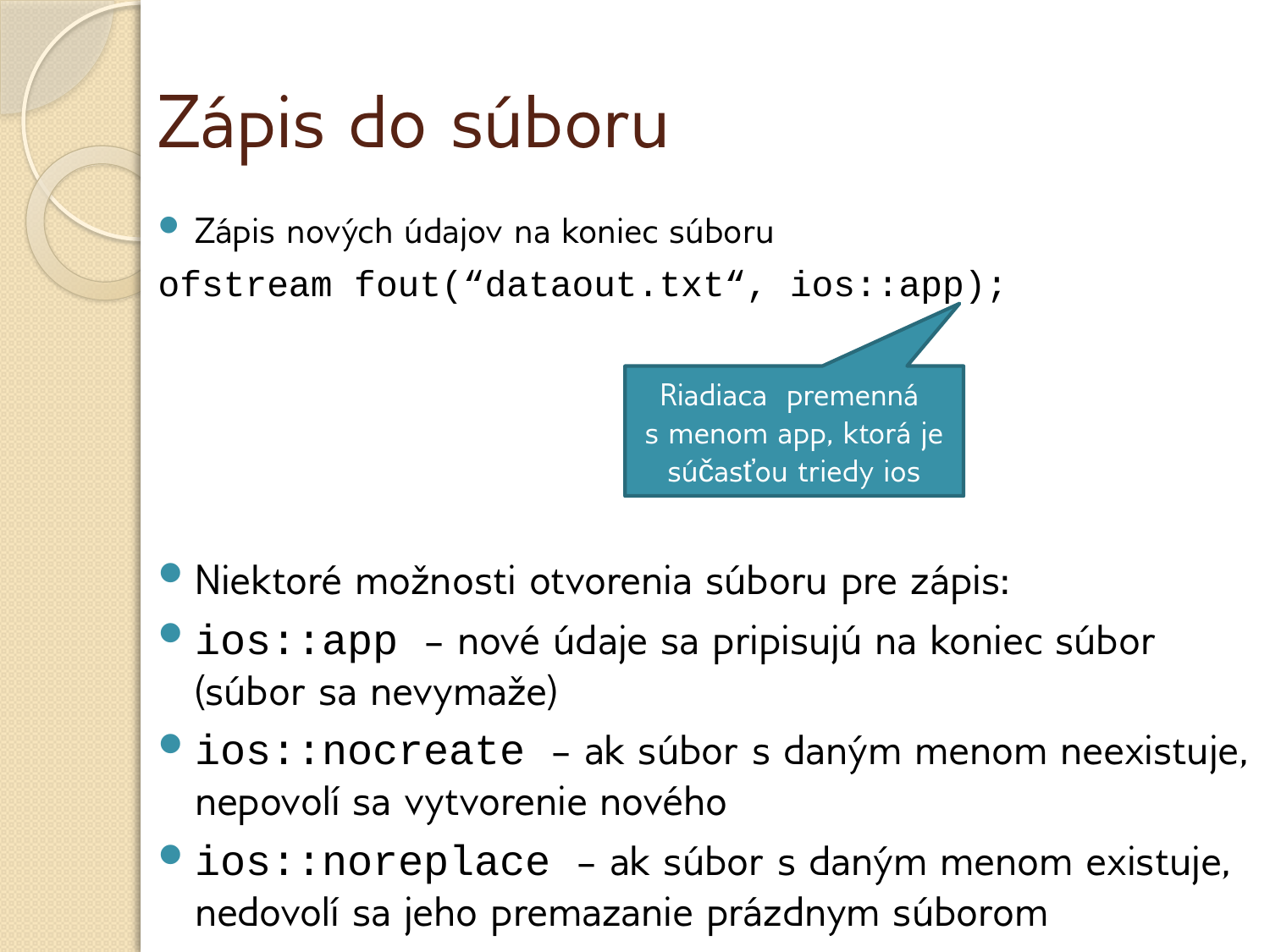

# Zápis do súboru
Zápis nových údajov na koniec súboru
ofstream fout(“dataout.txt“, ios::app);

Niektoré možnosti otvorenia súboru pre zápis:
ios::app – nové údaje sa pripisujú na koniec súbor (súbor sa nevymaže)
ios::nocreate – ak súbor s daným menom neexistuje, nepovolí sa vytvorenie nového
ios::noreplace – ak súbor s daným menom existuje, nedovolí sa jeho premazanie prázdnym súborom

Riadiaca  premenná
s menom app, ktorá je súčasťou triedy ios